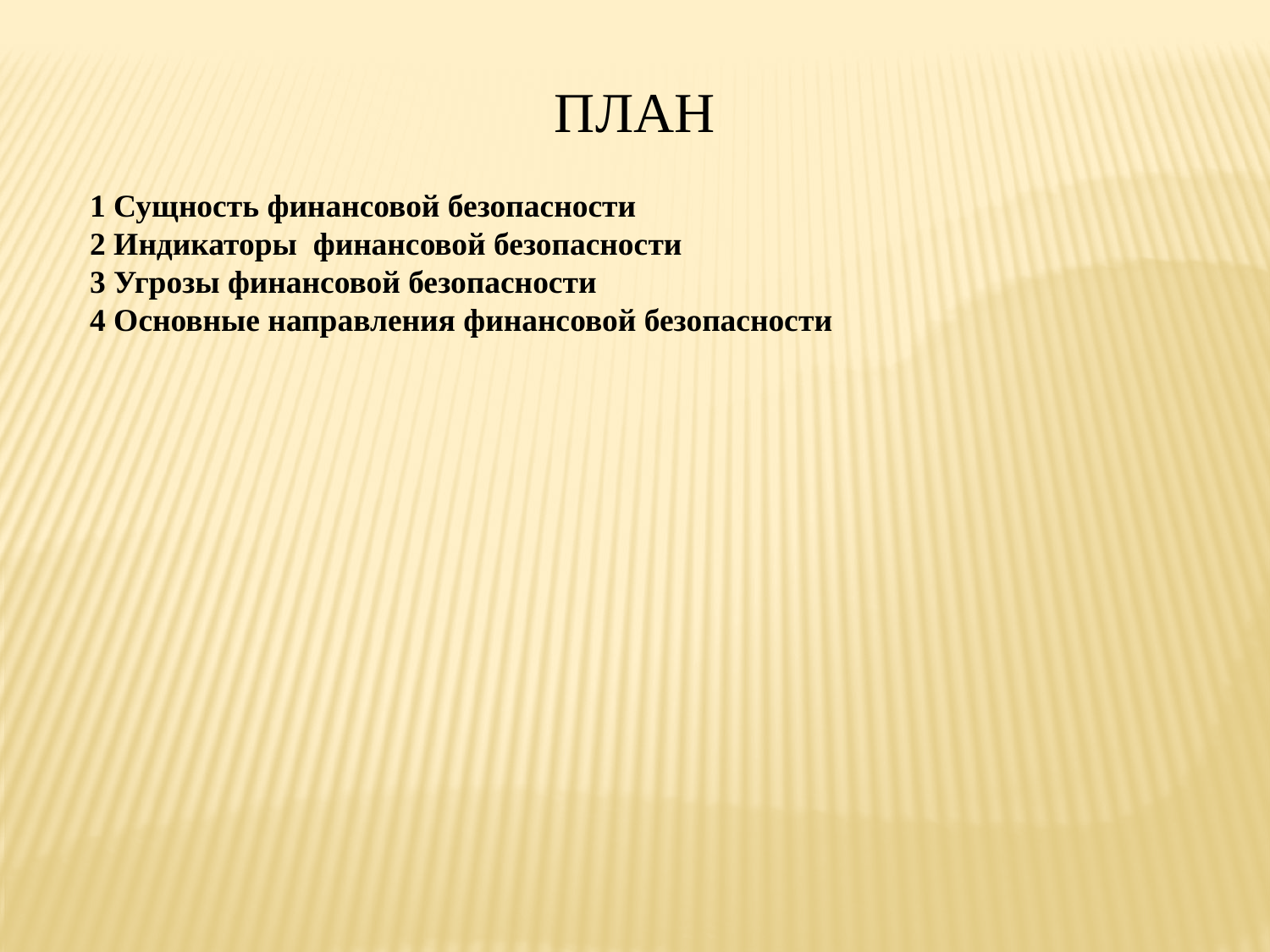

ПЛАН
1 Сущность финансовой безопасности
2 Индикаторы  финансовой безопасности
3 Угрозы финансовой безопасности
4 Основные направления финансовой безопасности